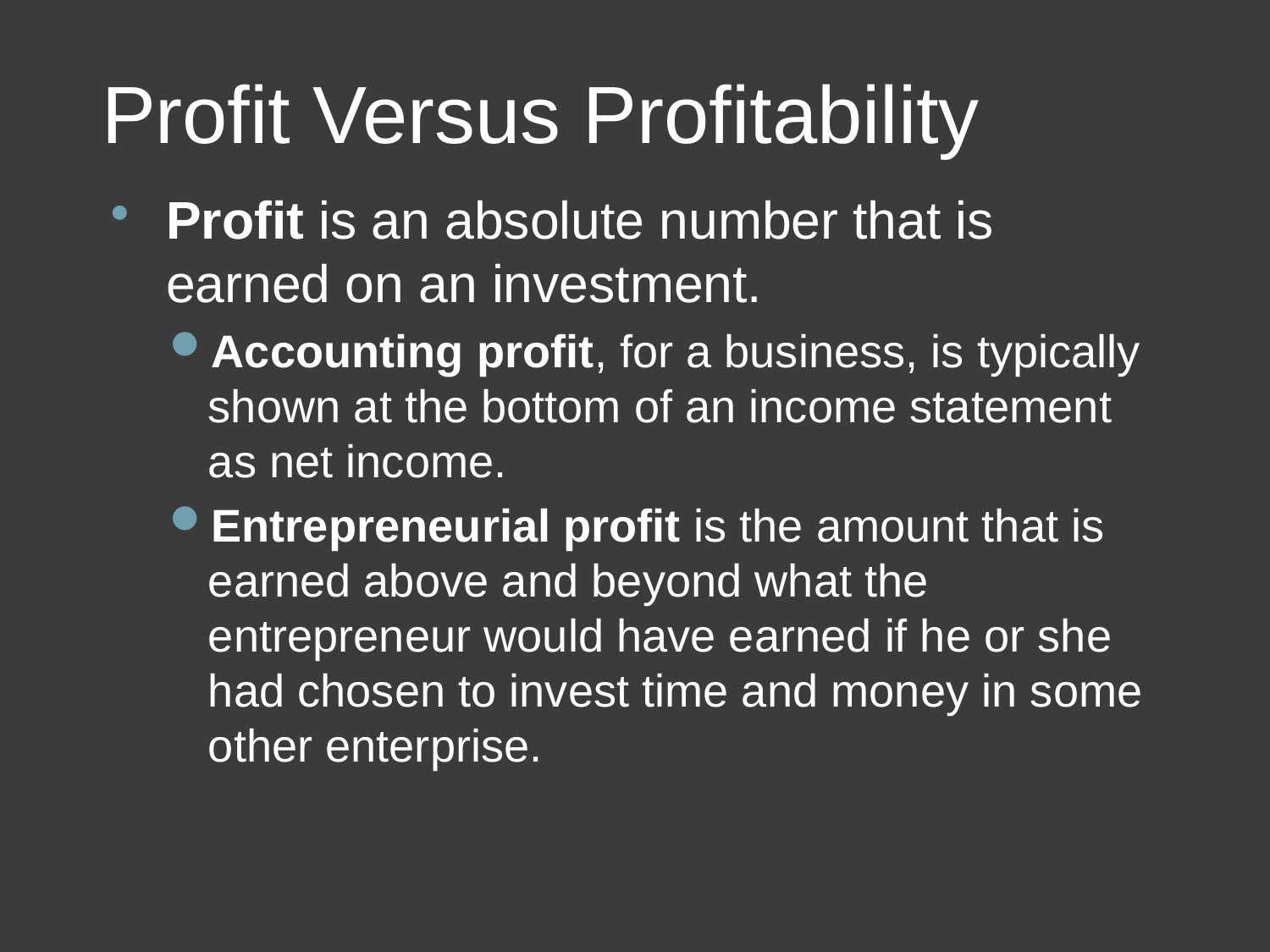

# Profit Versus Profitability
Profit is an absolute number that is earned on an investment.
Accounting profit, for a business, is typically shown at the bottom of an income statement as net income.
Entrepreneurial profit is the amount that is earned above and beyond what the entrepreneur would have earned if he or she had chosen to invest time and money in some other enterprise.